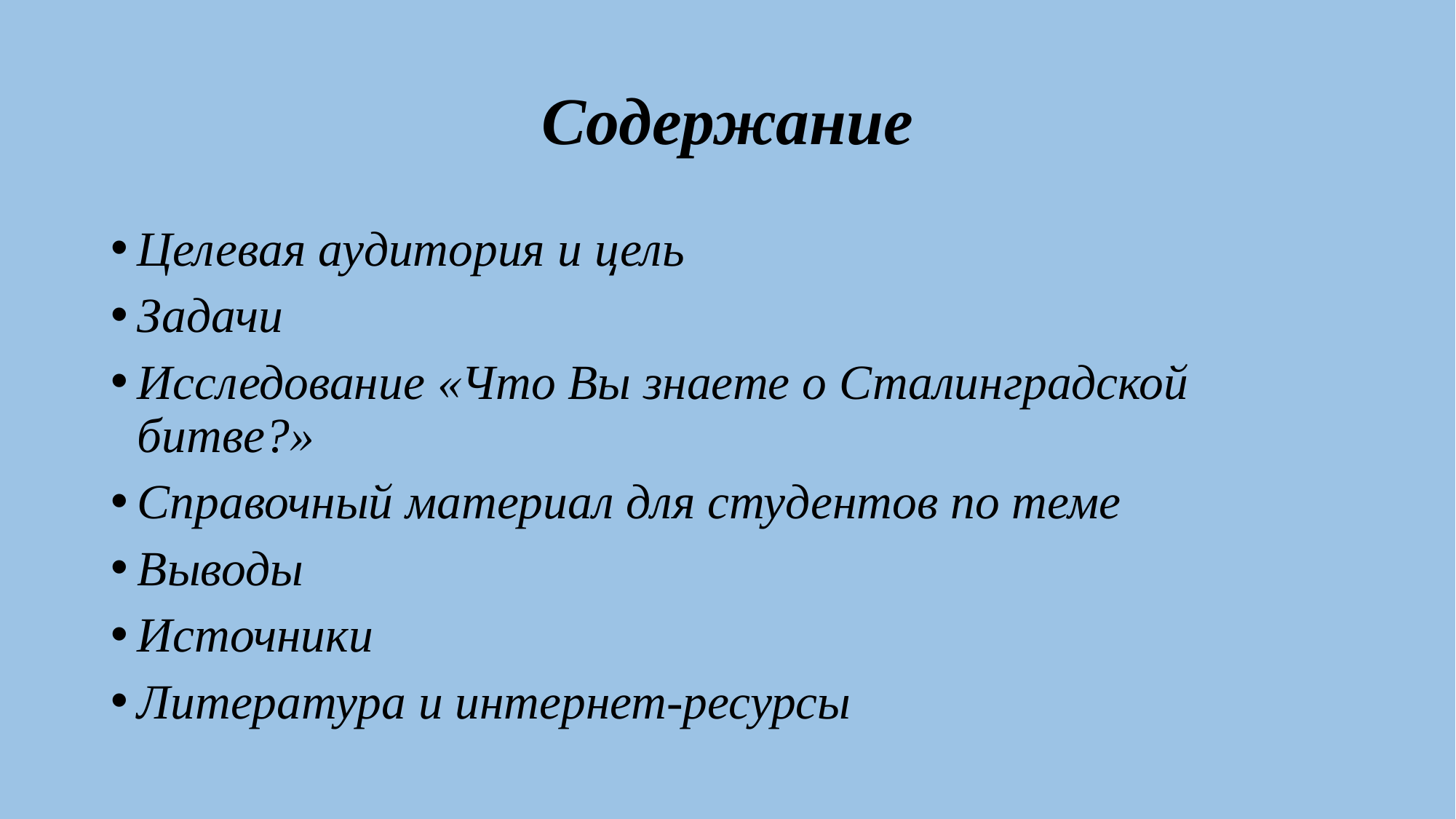

# Содержание
Целевая аудитория и цель
Задачи
Исследование «Что Вы знаете о Сталинградской битве?»
Справочный материал для студентов по теме
Выводы
Источники
Литература и интернет-ресурсы